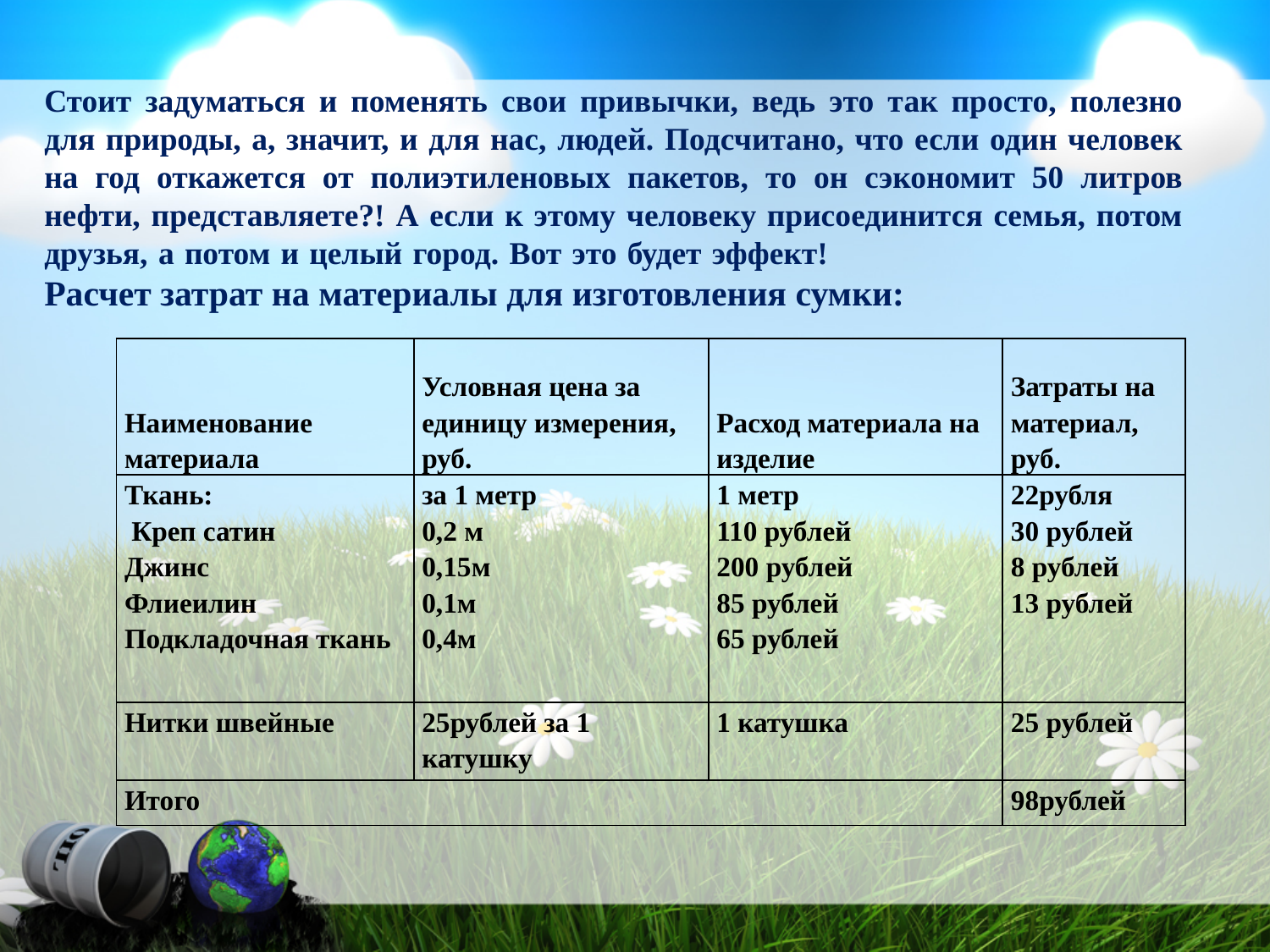

Стоит задуматься и поменять свои привычки, ведь это так просто, полезно для природы, а, значит, и для нас, людей. Подсчитано, что если один человек на год откажется от полиэтиленовых пакетов, то он сэкономит 50 литров нефти, представляете?! А если к этому человеку присоединится семья, потом друзья, а потом и целый город. Вот это будет эффект!                                   Расчет затрат на материалы для изготовления сумки:

| Наименование материала | Условная цена за единицу измерения, руб. | Расход материала на изделие | Затраты на материал, руб. |
| --- | --- | --- | --- |
| Ткань: Креп сатин Джинс Флиеилин Подкладочная ткань | за 1 метр 0,2 м 0,15м 0,1м 0,4м | 1 метр 110 рублей 200 рублей 85 рублей 65 рублей | 22рубля 30 рублей 8 рублей 13 рублей |
| Нитки швейные | 25рублей за 1 катушку | 1 катушка | 25 рублей |
| Итого |  |  | 98рублей |

#